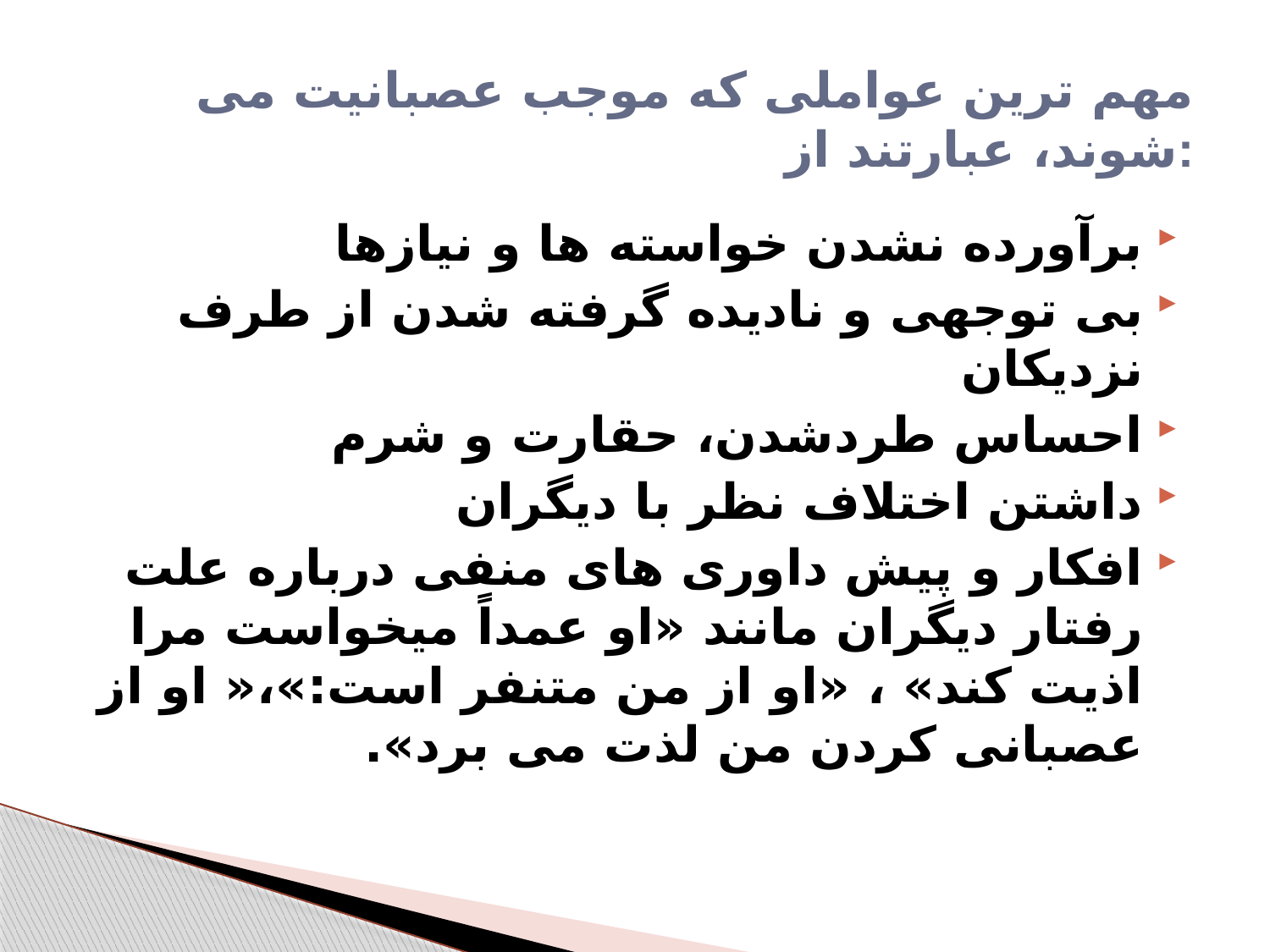

# مهم ترین عواملی که موجب عصبانیت می شوند، عبارتند از:
برآورده نشدن خواسته ها و نیازها
بی توجهی و نادیده گرفته شدن از طرف نزدیکان
احساس طردشدن، حقارت و شرم
داشتن اختلاف نظر با دیگران
افکار و پیش داوری های منفی درباره علت رفتار دیگران مانند «او عمداً میخواست مرا اذیت کند» ، «او از من متنفر است:»،« او از عصبانی کردن من لذت می برد».